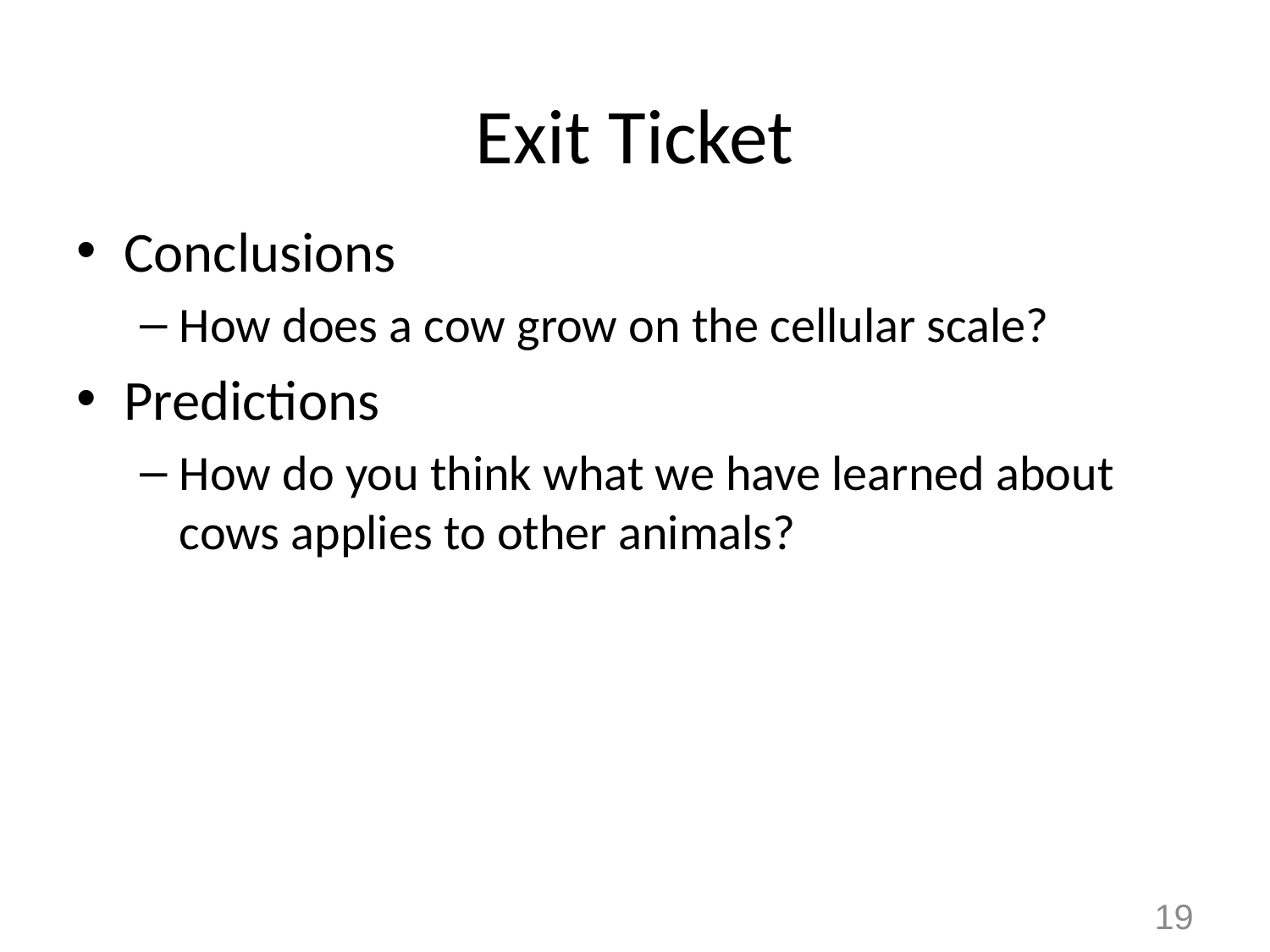

19
# Exit Ticket
Conclusions
How does a cow grow on the cellular scale?
Predictions
How do you think what we have learned about cows applies to other animals?